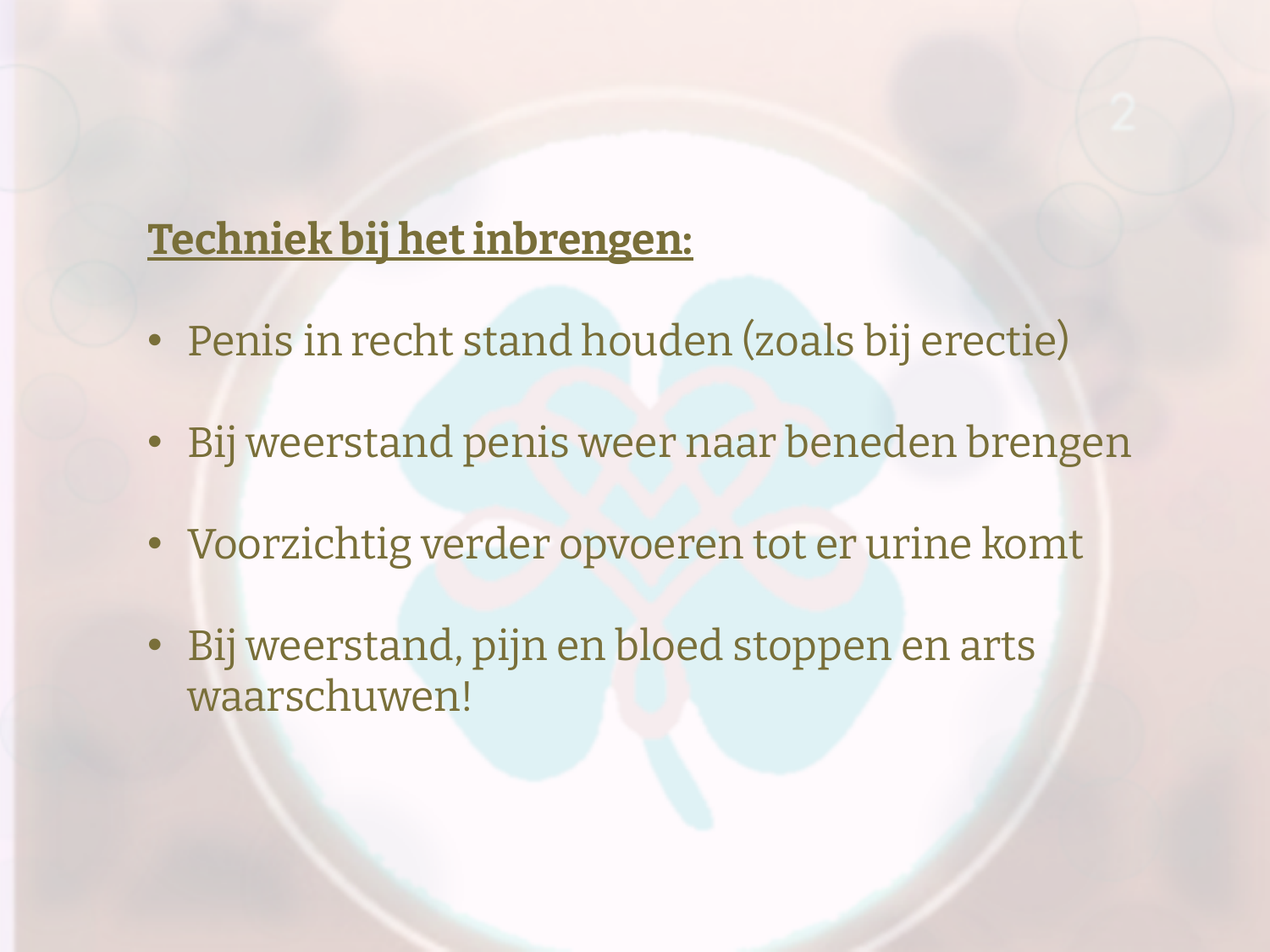

Techniek bij het inbrengen:

Penis in recht stand houden (zoals bij erectie)

Bij weerstand penis weer naar beneden brengen

Voorzichtig verder opvoeren tot er urine komt

Bij weerstand, pijn en bloed stoppen en arts waarschuwen!